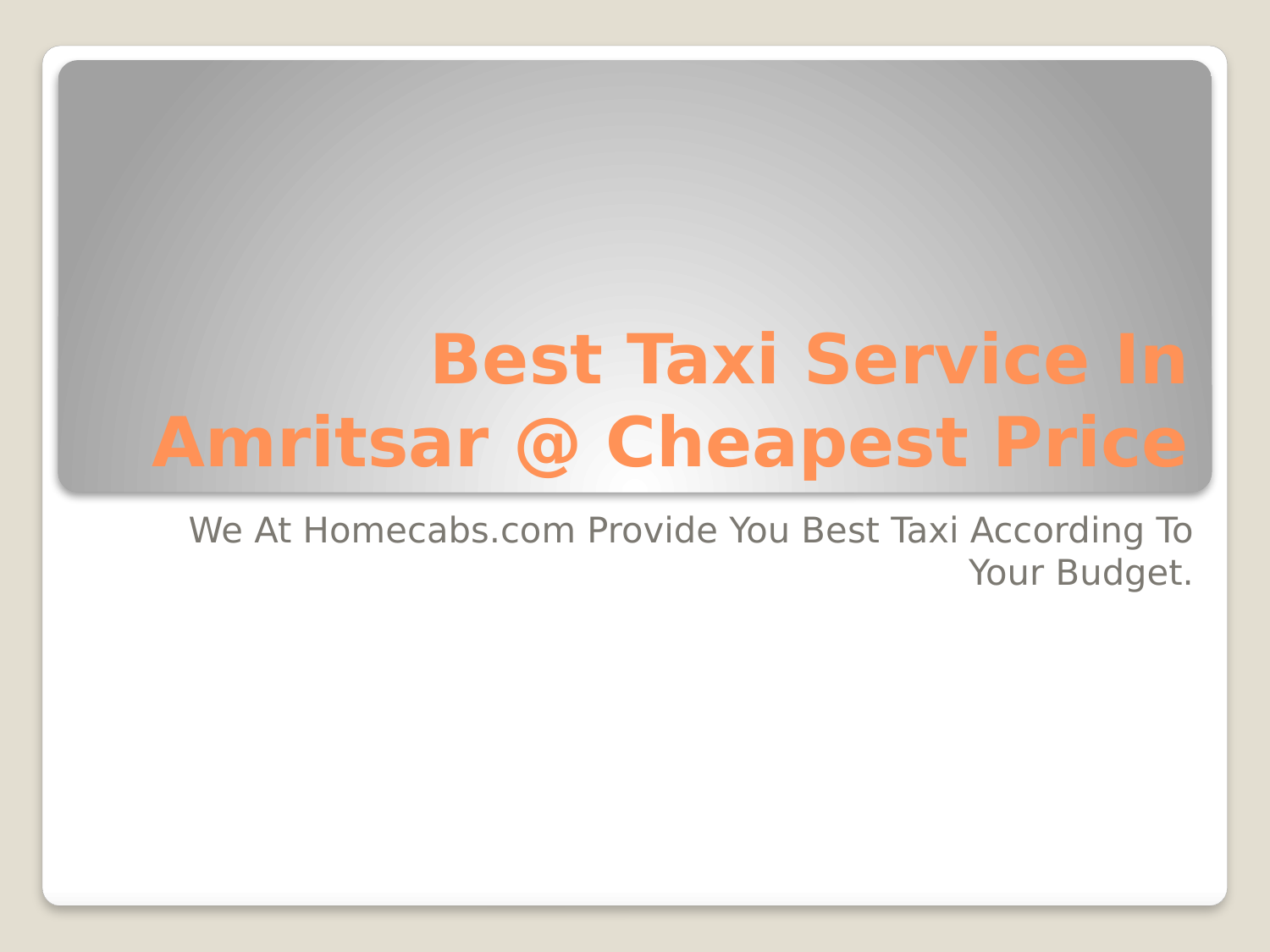

# Best Taxi Service In Amritsar @ Cheapest Price
We At Homecabs.com Provide You Best Taxi According To Your Budget.